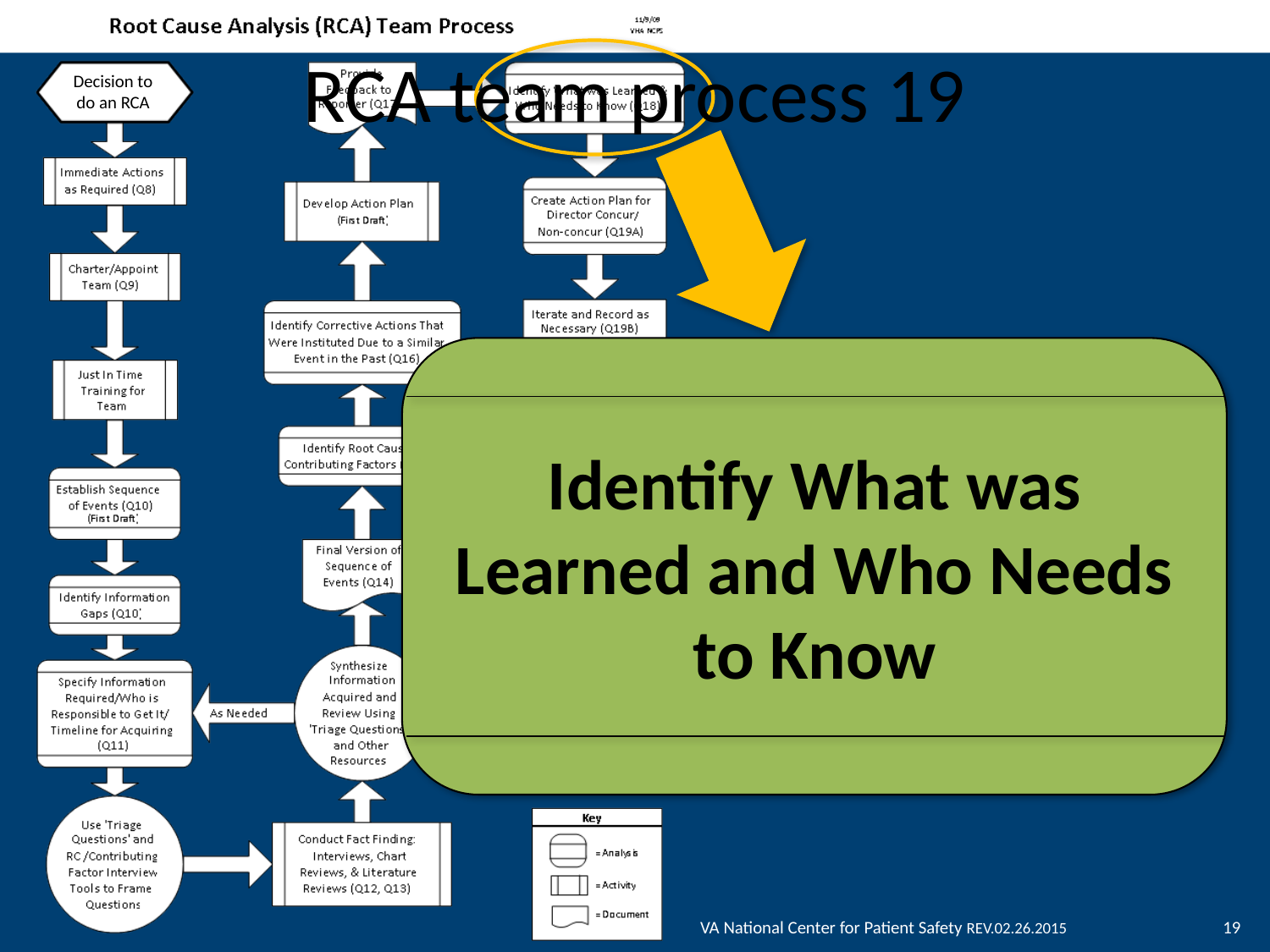

RCA team process 19

Identify What was Learned and Who Needs to Know